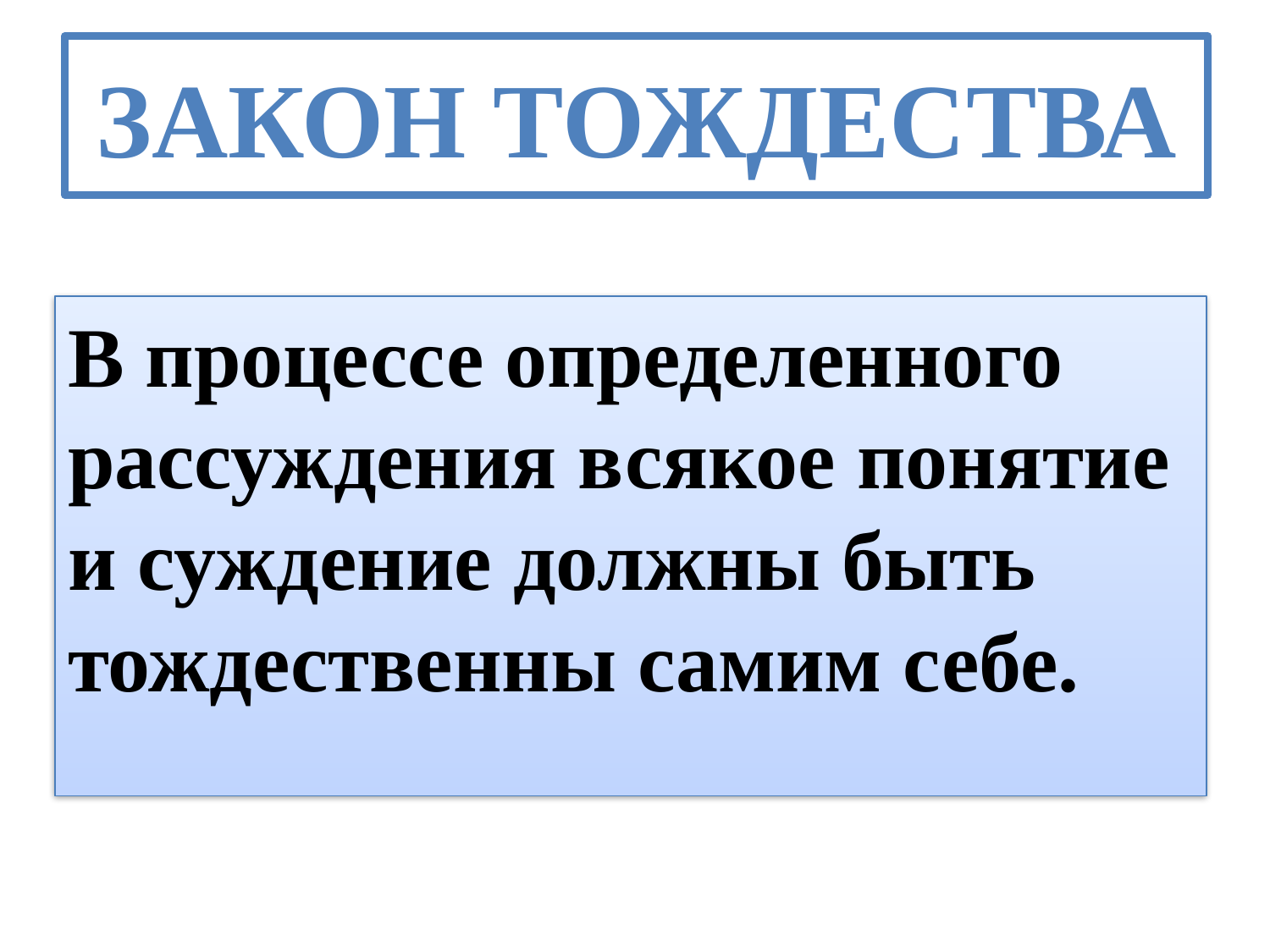

# Закон тождества
В процессе определенного рассуждения всякое понятие и суждение должны быть тождественны самим себе.